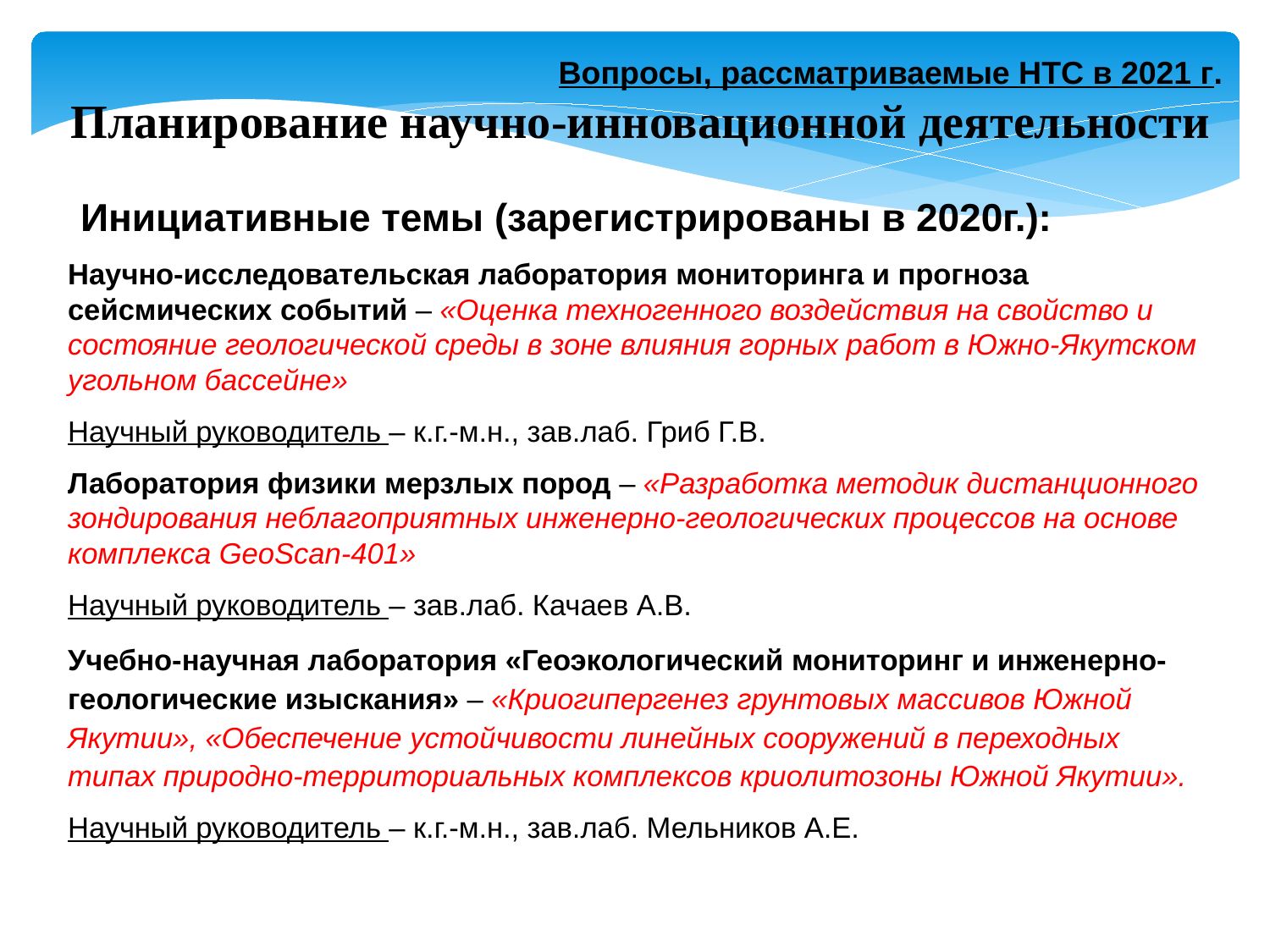

Вопросы, рассматриваемые НТС в 2021 г.
Планирование научно-инновационной деятельности
Инициативные темы (зарегистрированы в 2020г.):
Научно-исследовательская лаборатория мониторинга и прогноза сейсмических событий – «Оценка техногенного воздействия на свойство и состояние геологической среды в зоне влияния горных работ в Южно-Якутском угольном бассейне»
Научный руководитель – к.г.-м.н., зав.лаб. Гриб Г.В.
Лаборатория физики мерзлых пород – «Разработка методик дистанционного зондирования неблагоприятных инженерно-геологических процессов на основе комплекса GeoScan-401»
Научный руководитель – зав.лаб. Качаев А.В.
Учебно-научная лаборатория «Геоэкологический мониторинг и инженерно-геологические изыскания» – «Криогипергенез грунтовых массивов Южной Якутии», «Обеспечение устойчивости линейных сооружений в переходных типах природно-территориальных комплексов криолитозоны Южной Якутии».
Научный руководитель – к.г.-м.н., зав.лаб. Мельников А.Е.